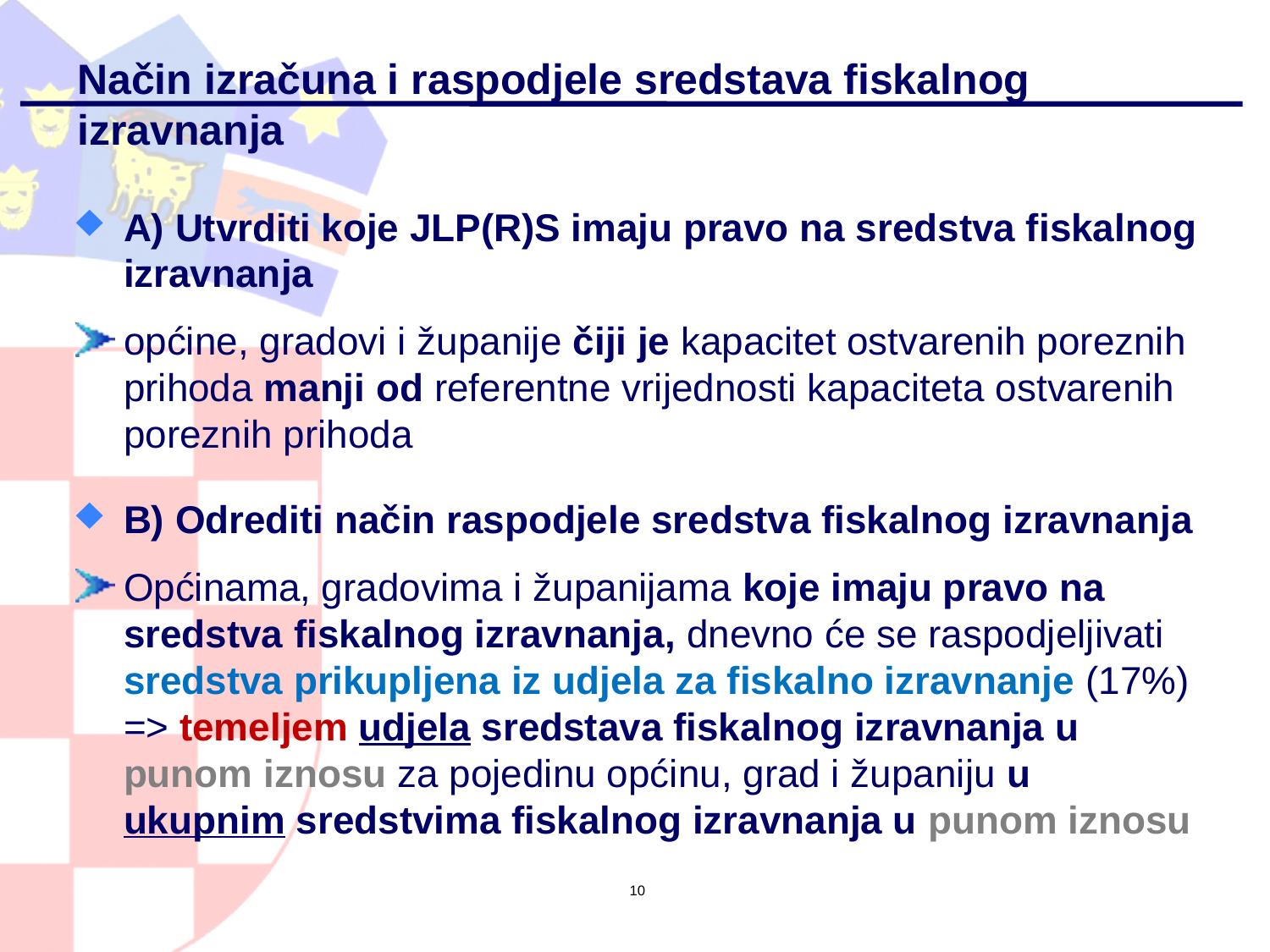

# Način izračuna i raspodjele sredstava fiskalnog izravnanja
A) Utvrditi koje JLP(R)S imaju pravo na sredstva fiskalnog izravnanja
općine, gradovi i županije čiji je kapacitet ostvarenih poreznih prihoda manji od referentne vrijednosti kapaciteta ostvarenih poreznih prihoda
B) Odrediti način raspodjele sredstva fiskalnog izravnanja
Općinama, gradovima i županijama koje imaju pravo na sredstva fiskalnog izravnanja, dnevno će se raspodjeljivati sredstva prikupljena iz udjela za fiskalno izravnanje (17%) => temeljem udjela sredstava fiskalnog izravnanja u punom iznosu za pojedinu općinu, grad i županiju u ukupnim sredstvima fiskalnog izravnanja u punom iznosu

10